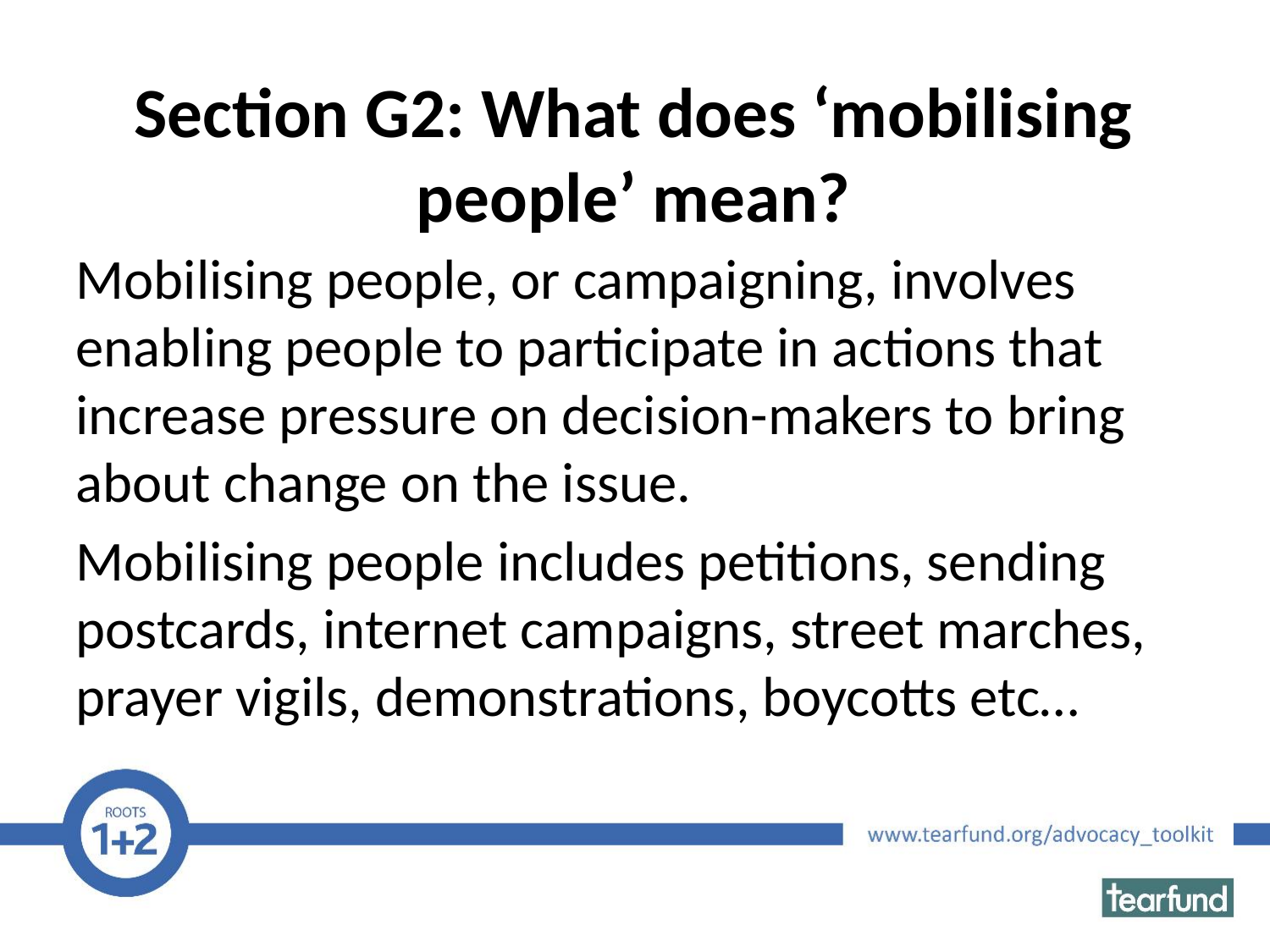

# Section G2: What does ‘mobilising people’ mean?
Mobilising people, or campaigning, involves enabling people to participate in actions that increase pressure on decision-makers to bring about change on the issue.
Mobilising people includes petitions, sending postcards, internet campaigns, street marches, prayer vigils, demonstrations, boycotts etc…